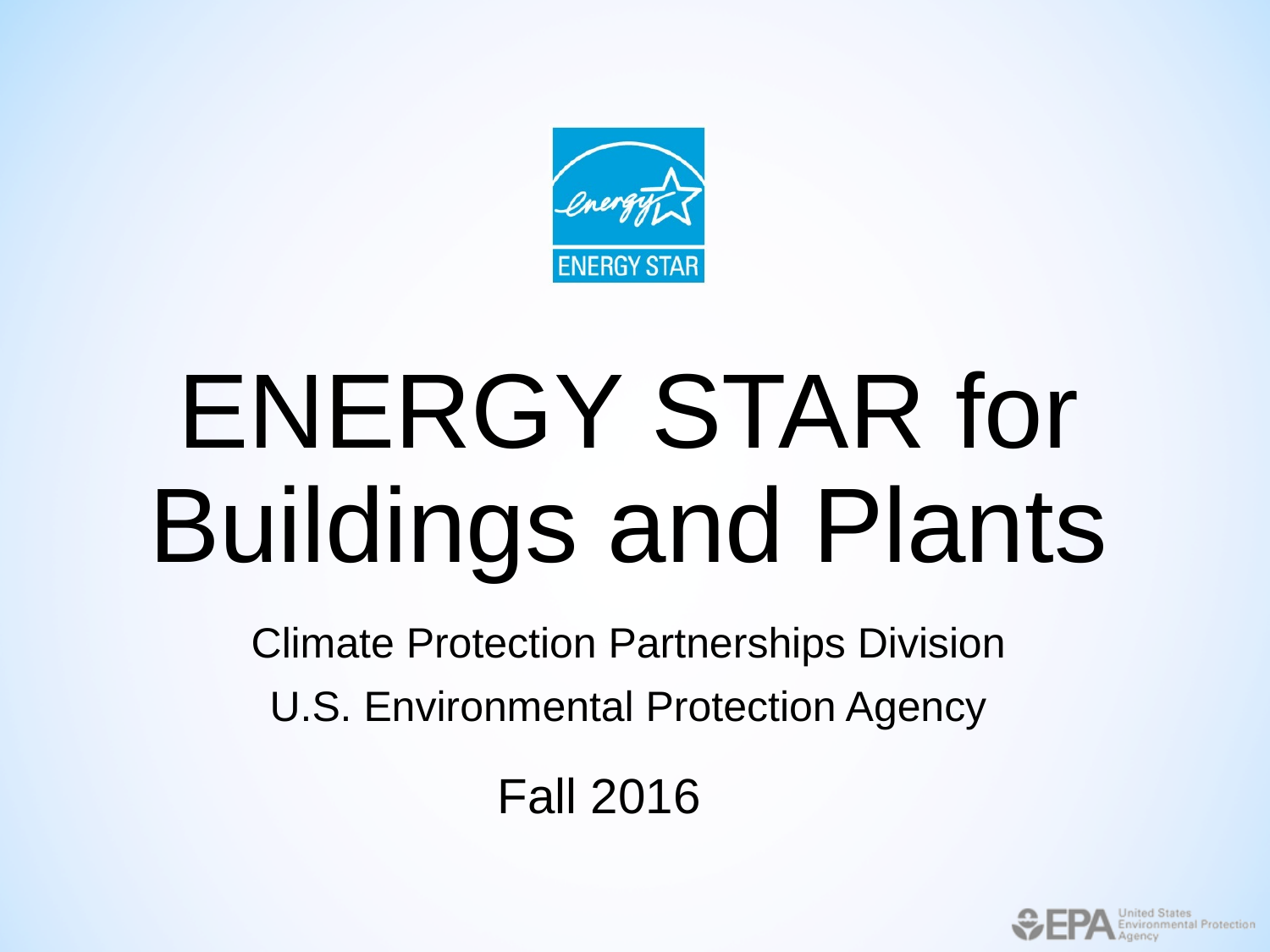

# ENERGY STAR for Buildings and Plants
Climate Protection Partnerships Division
U.S. Environmental Protection Agency
Fall 2016